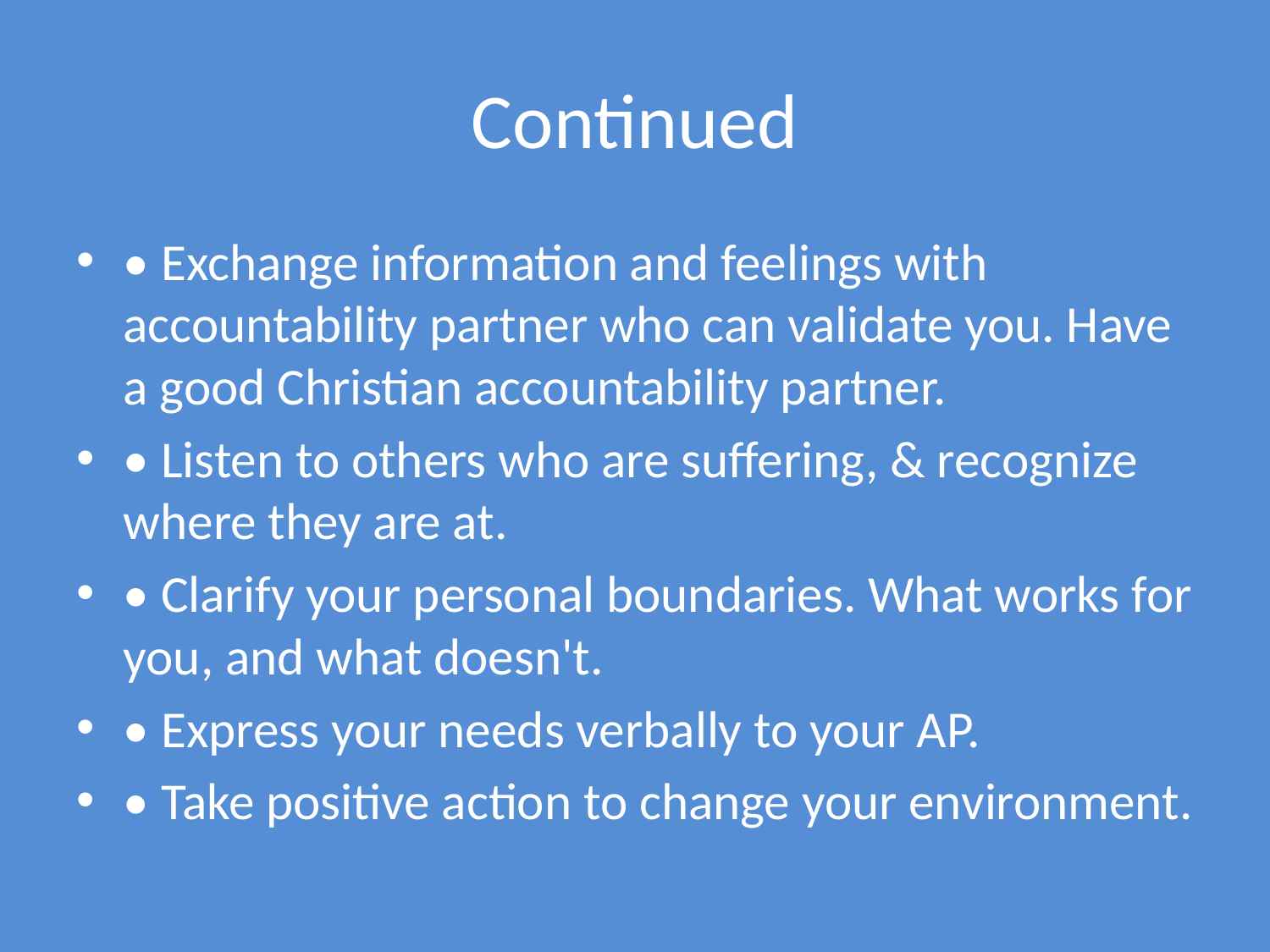

# Continued
• Exchange information and feelings with accountability partner who can validate you. Have a good Christian accountability partner.
• Listen to others who are suffering, & recognize where they are at.
• Clarify your personal boundaries. What works for you, and what doesn't.
• Express your needs verbally to your AP.
• Take positive action to change your environment.